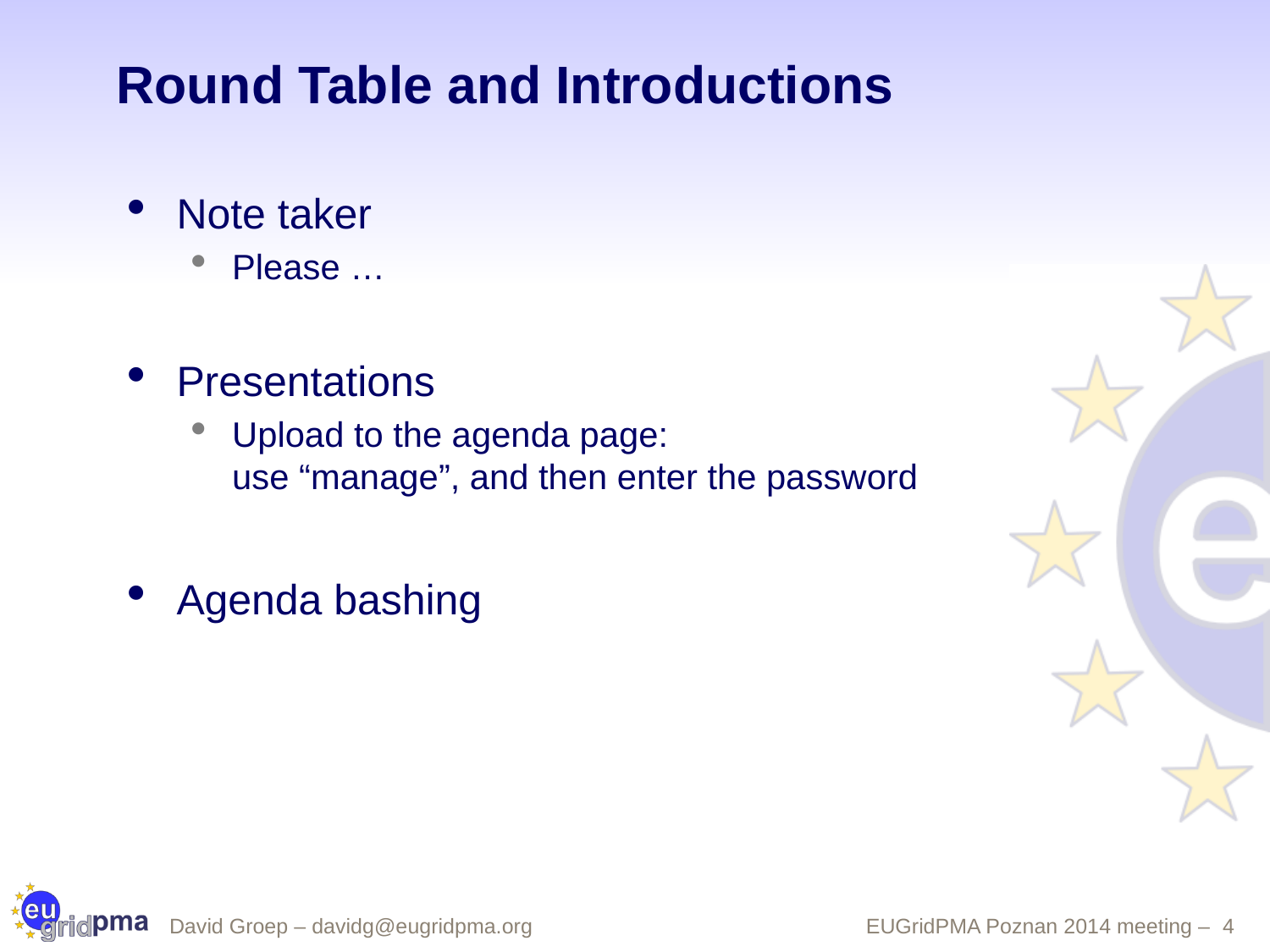

# Round Table and Introductions
Note taker
Please …

Presentations
Upload to the agenda page:
use “manage”, and then enter the password

Agenda bashing